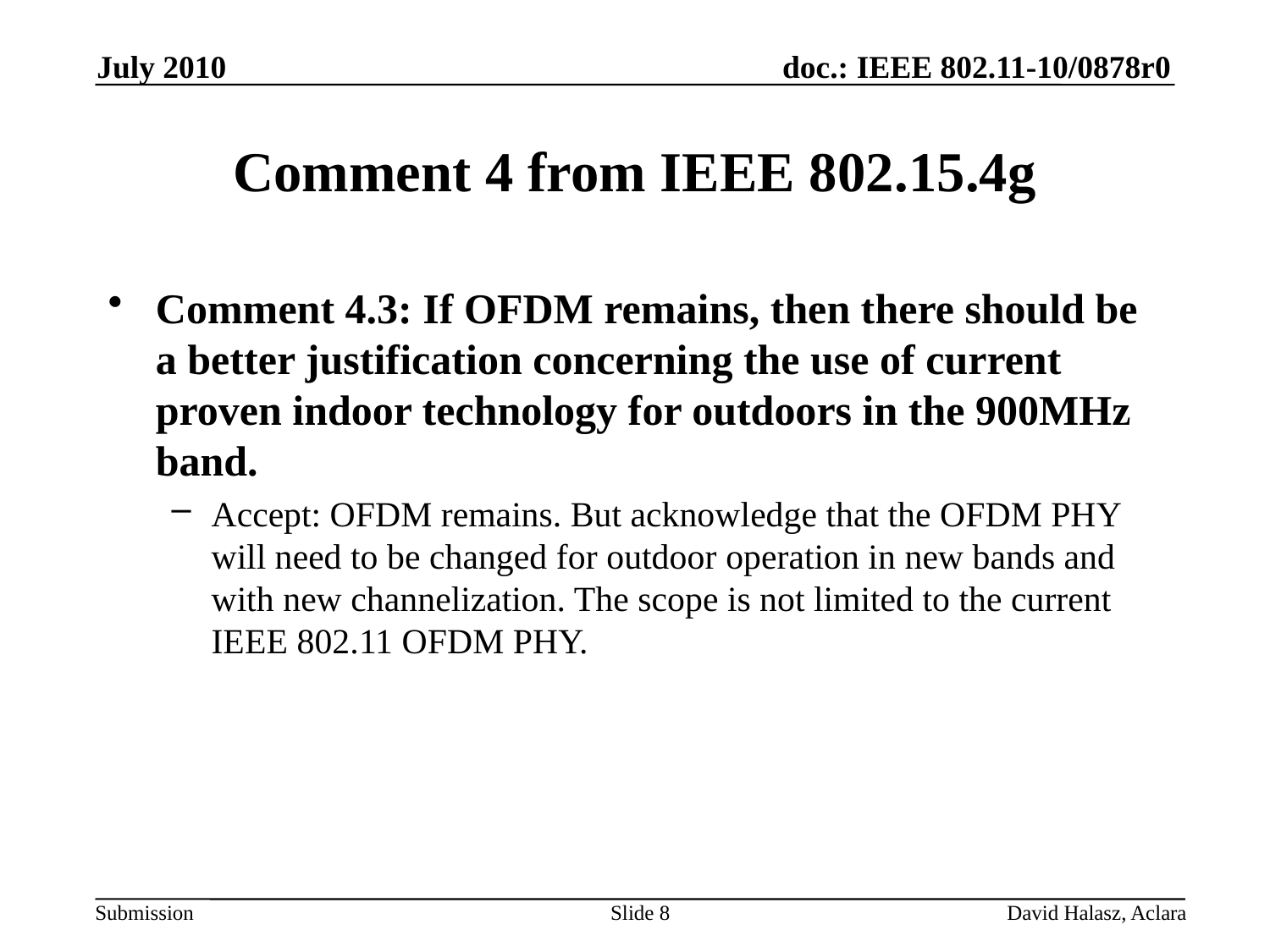

July 2010
# Comment 4 from IEEE 802.15.4g
Comment 4.3: If OFDM remains, then there should be a better justification concerning the use of current proven indoor technology for outdoors in the 900MHz band.
Accept: OFDM remains. But acknowledge that the OFDM PHY will need to be changed for outdoor operation in new bands and with new channelization. The scope is not limited to the current IEEE 802.11 OFDM PHY.
Slide 8
David Halasz, Aclara